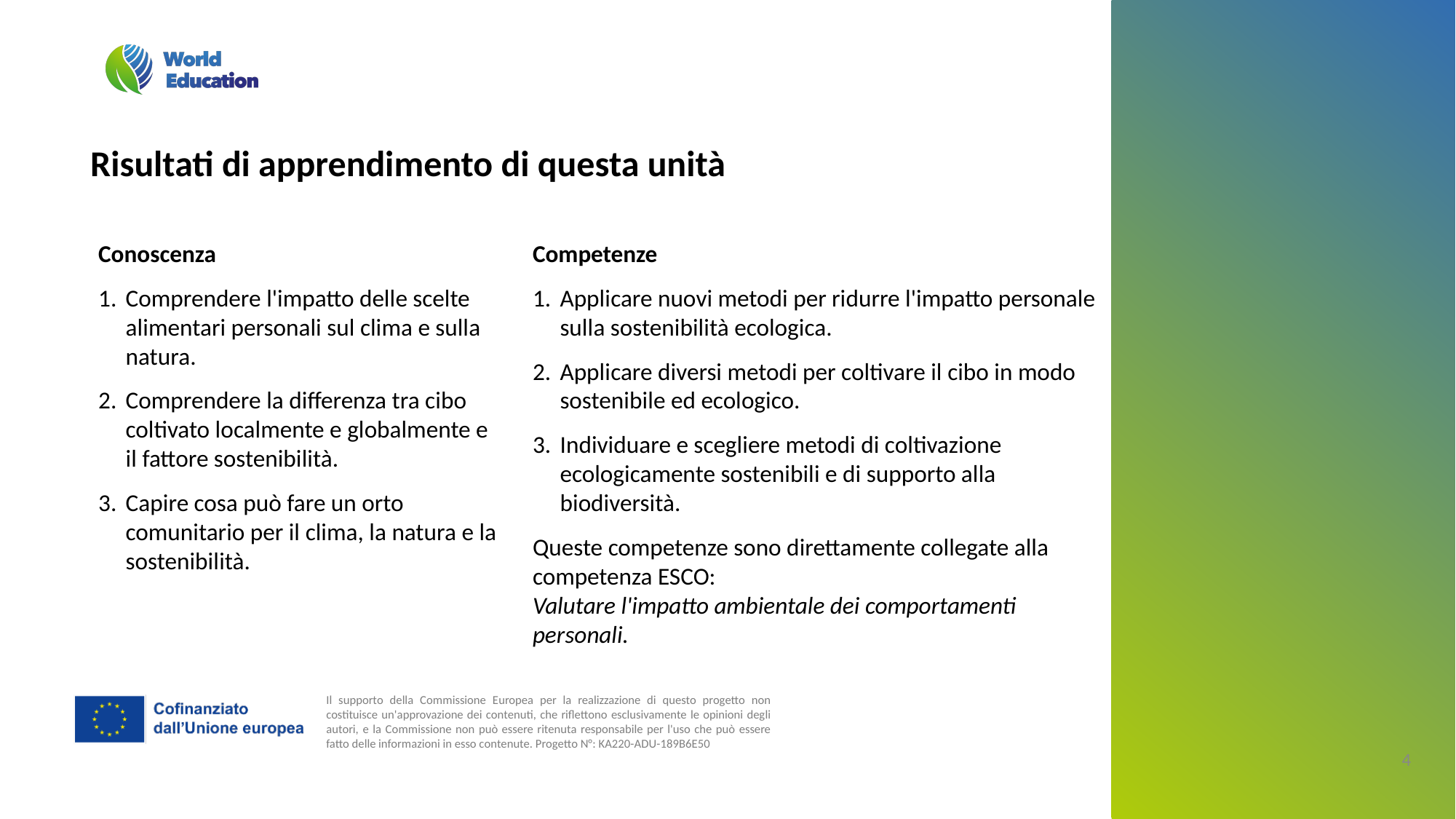

Risultati di apprendimento di questa unità
Conoscenza
Comprendere l'impatto delle scelte alimentari personali sul clima e sulla natura.
Comprendere la differenza tra cibo coltivato localmente e globalmente e il fattore sostenibilità.
Capire cosa può fare un orto comunitario per il clima, la natura e la sostenibilità.

Competenze
Applicare nuovi metodi per ridurre l'impatto personale sulla sostenibilità ecologica.
Applicare diversi metodi per coltivare il cibo in modo sostenibile ed ecologico.
Individuare e scegliere metodi di coltivazione ecologicamente sostenibili e di supporto alla biodiversità.
Queste competenze sono direttamente collegate alla competenza ESCO:
Valutare l'impatto ambientale dei comportamenti personali.

4